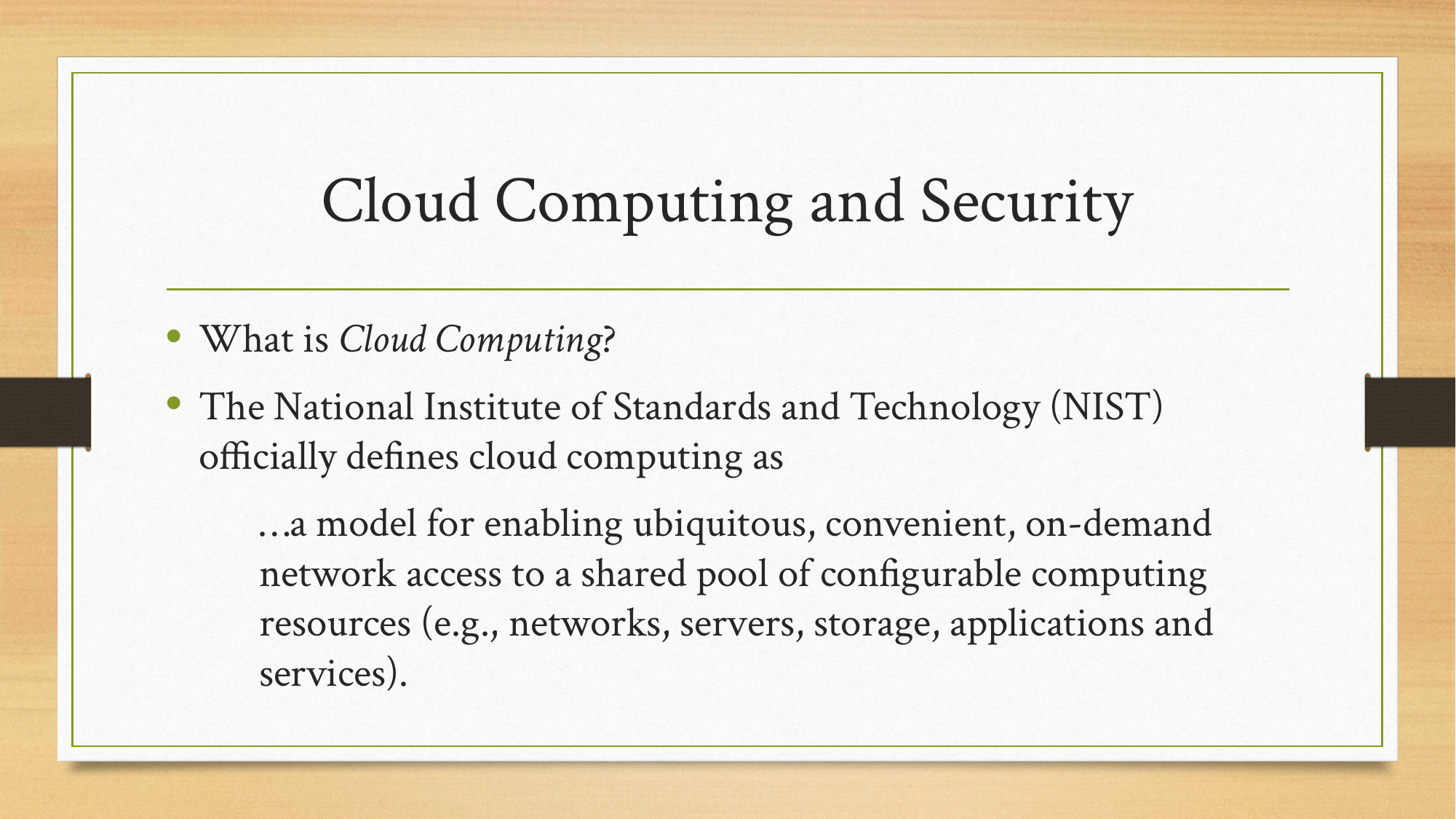

# Cloud Computing and Security
What is Cloud Computing?
The National Institute of Standards and Technology (NIST) officially defines cloud computing as
…a model for enabling ubiquitous, convenient, on-demand network access to a shared pool of configurable computing resources (e.g., networks, servers, storage, applications and services).